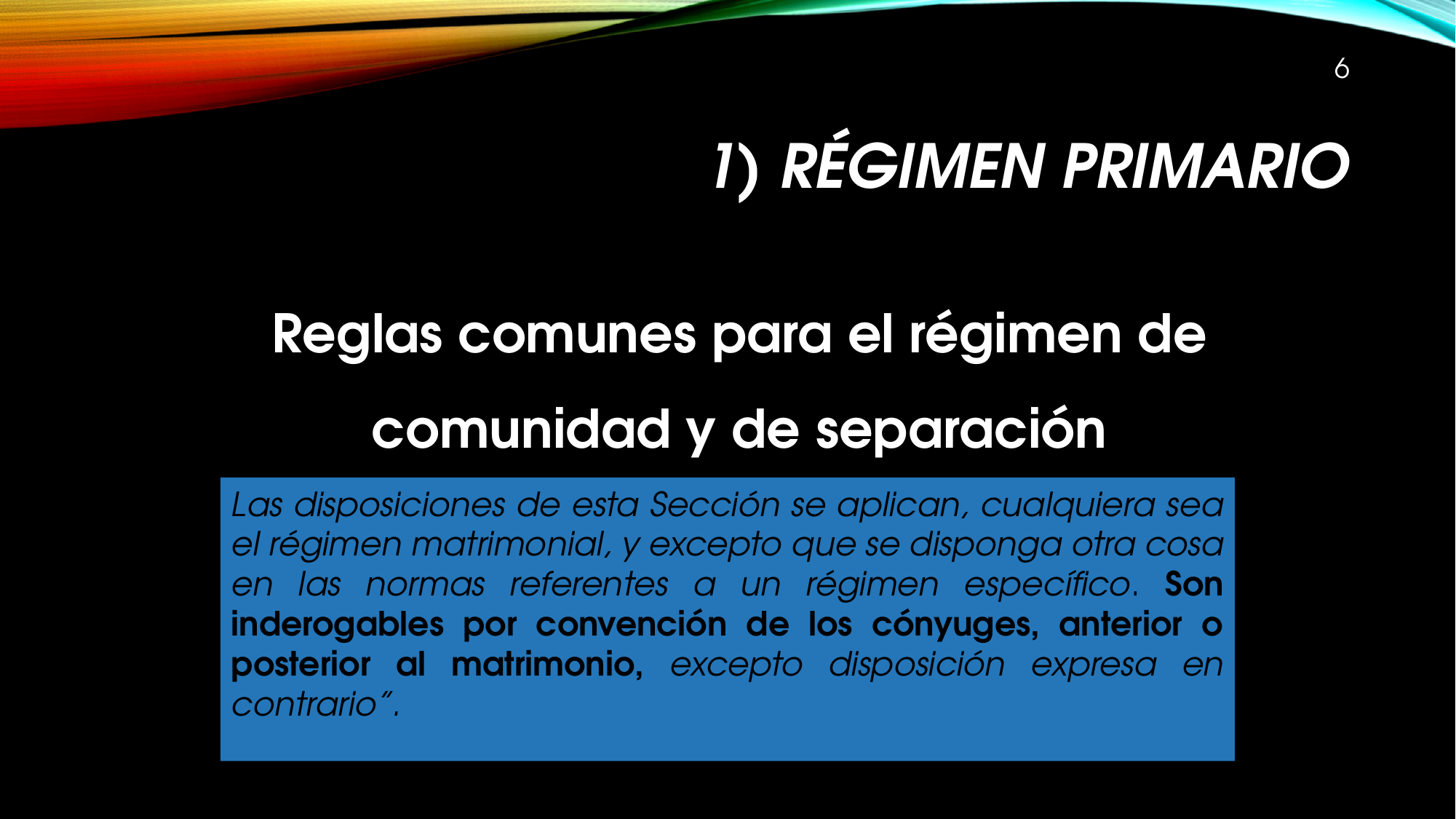

6
# 1) Régimen primario
Reglas comunes para el régimen de comunidad y de separación
			(Arts. 454-462)

Las disposiciones de esta Sección se aplican, cualquiera sea el régimen matrimonial, y excepto que se disponga otra cosa en las normas referentes a un régimen específico. Son inderogables por convención de los cónyuges, anterior o posterior al matrimonio, excepto disposición expresa en contrario”.